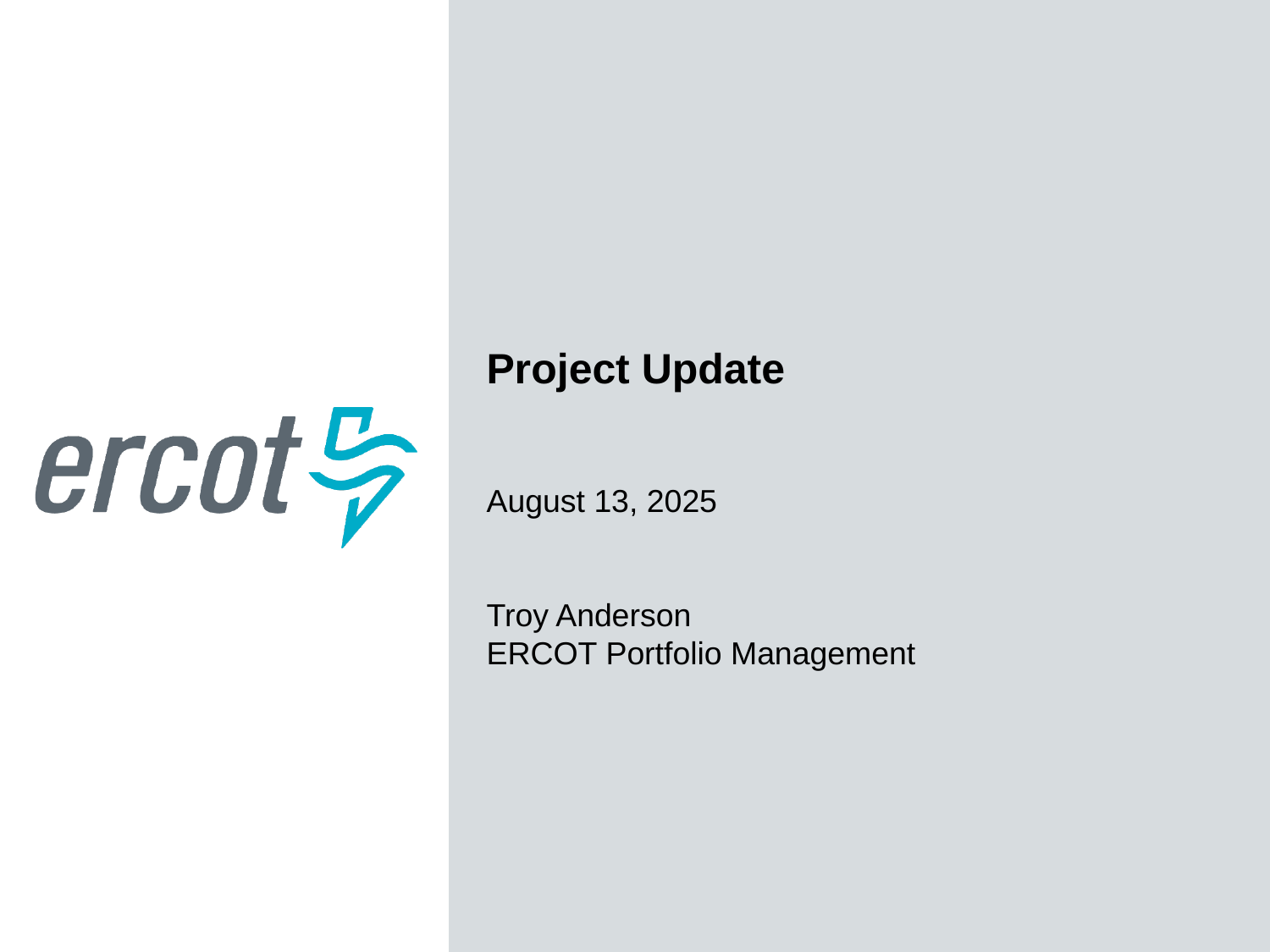

Project Update

August 13, 2025

Troy Anderson
ERCOT Portfolio Management